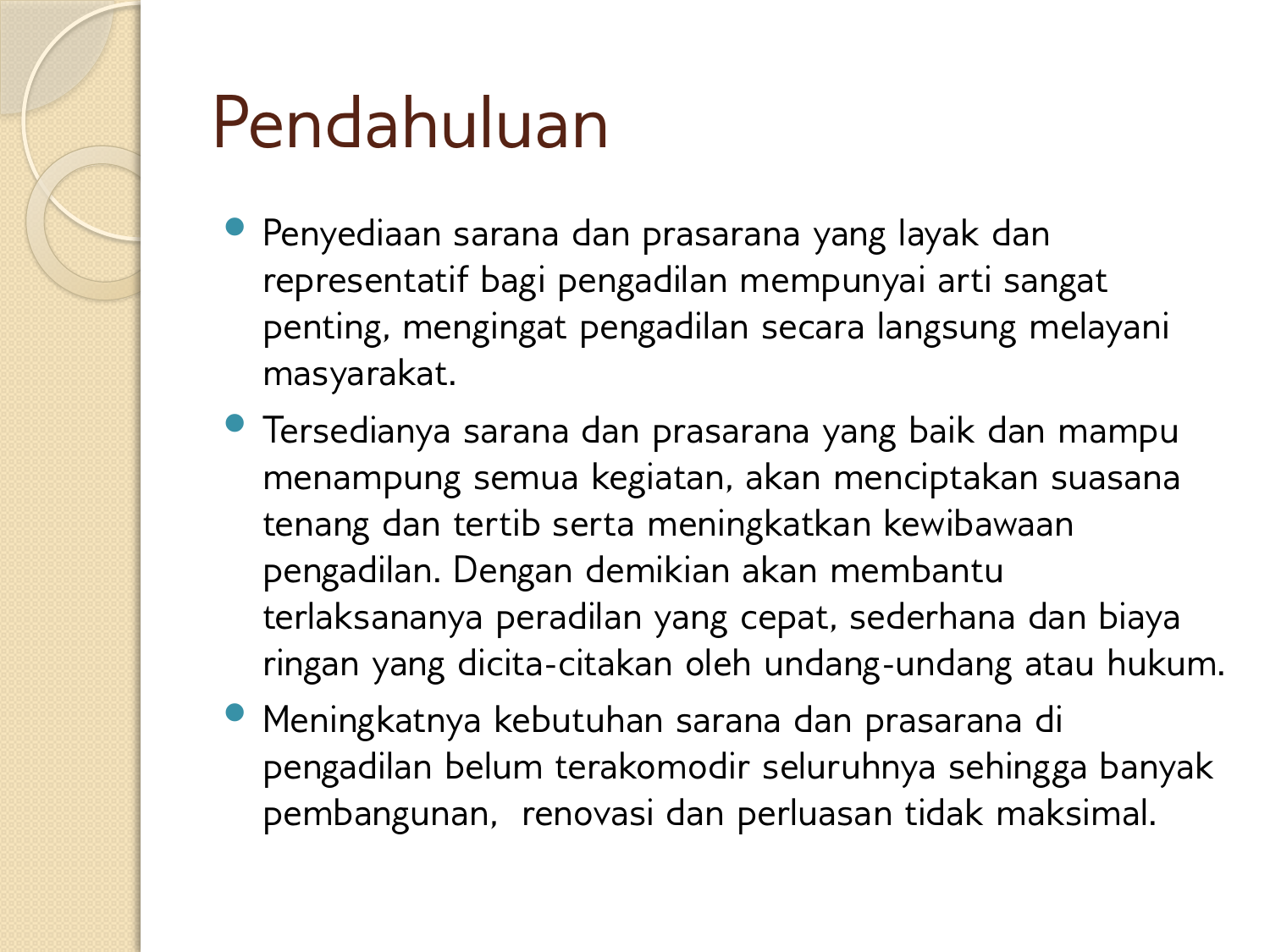

# Pendahuluan
Penyediaan sarana dan prasarana yang layak dan representatif bagi pengadilan mempunyai arti sangat penting, mengingat pengadilan secara langsung melayani masyarakat.
Tersedianya sarana dan prasarana yang baik dan mampu menampung semua kegiatan, akan menciptakan suasana tenang dan tertib serta meningkatkan kewibawaan pengadilan. Dengan demikian akan membantu terlaksananya peradilan yang cepat, sederhana dan biaya ringan yang dicita-citakan oleh undang-undang atau hukum.
Meningkatnya kebutuhan sarana dan prasarana di pengadilan belum terakomodir seluruhnya sehingga banyak pembangunan,  renovasi dan perluasan tidak maksimal.